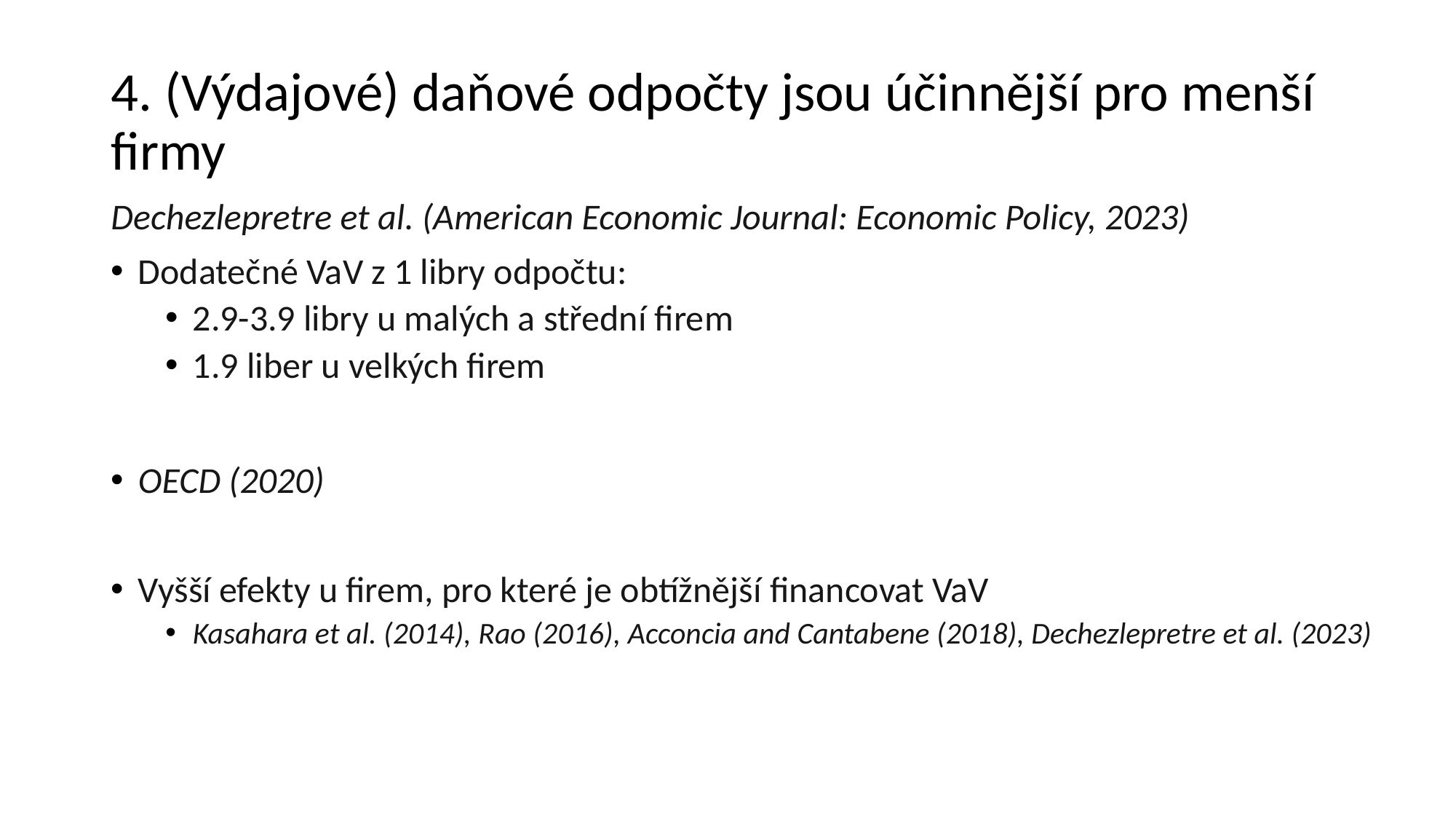

# 4. (Výdajové) daňové odpočty jsou účinnější pro menší firmy
Dechezlepretre et al. (American Economic Journal: Economic Policy, 2023)
Dodatečné VaV z 1 libry odpočtu:
2.9-3.9 libry u malých a střední firem
1.9 liber u velkých firem

OECD (2020)

Vyšší efekty u firem, pro které je obtížnější financovat VaV
Kasahara et al. (2014), Rao (2016), Acconcia and Cantabene (2018), Dechezlepretre et al. (2023)